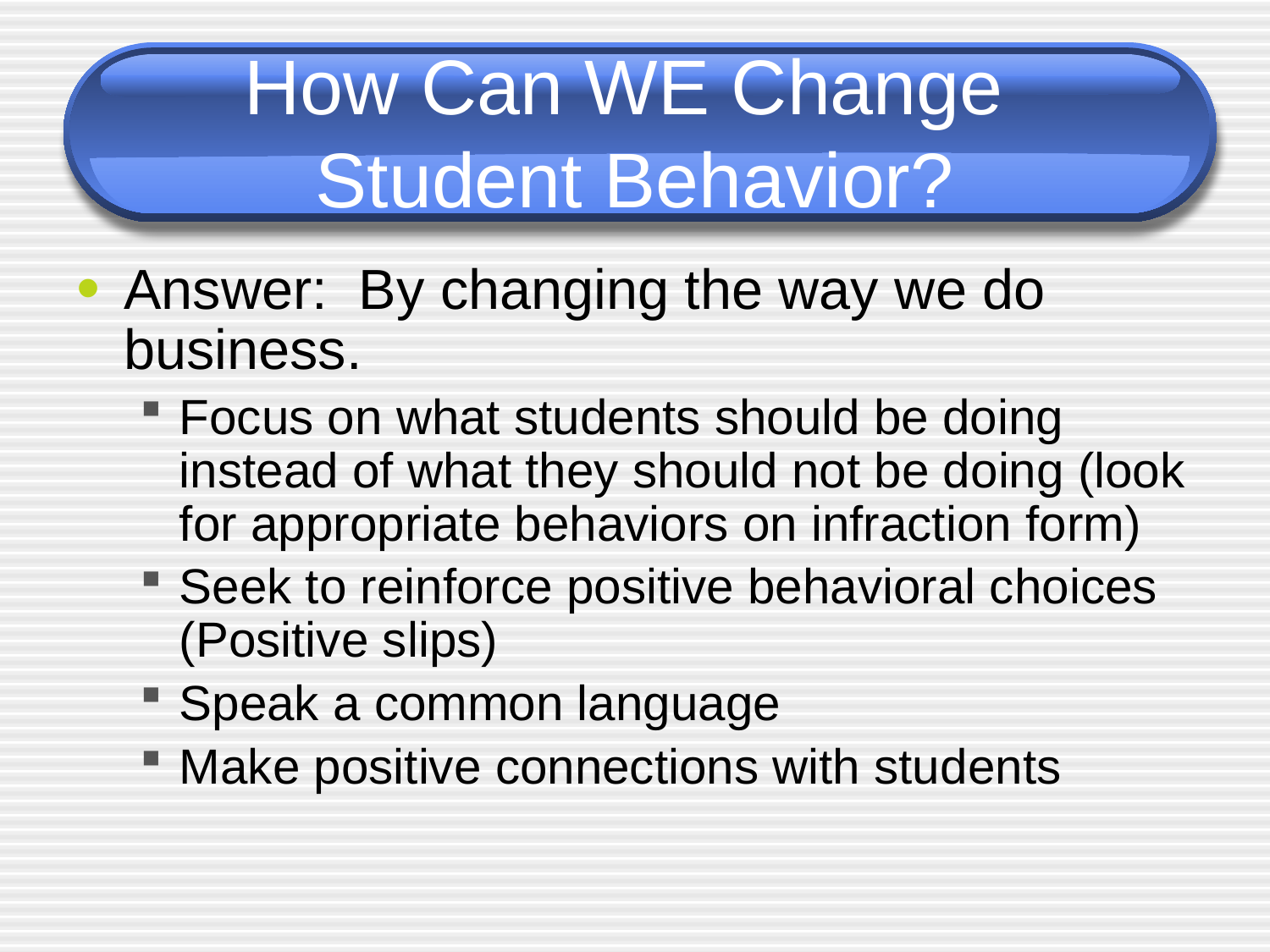

# How Can WE Change Student Behavior?
Answer:  By changing the way we do business.
Focus on what students should be doing instead of what they should not be doing (look for appropriate behaviors on infraction form)
Seek to reinforce positive behavioral choices (Positive slips)
Speak a common language
Make positive connections with students